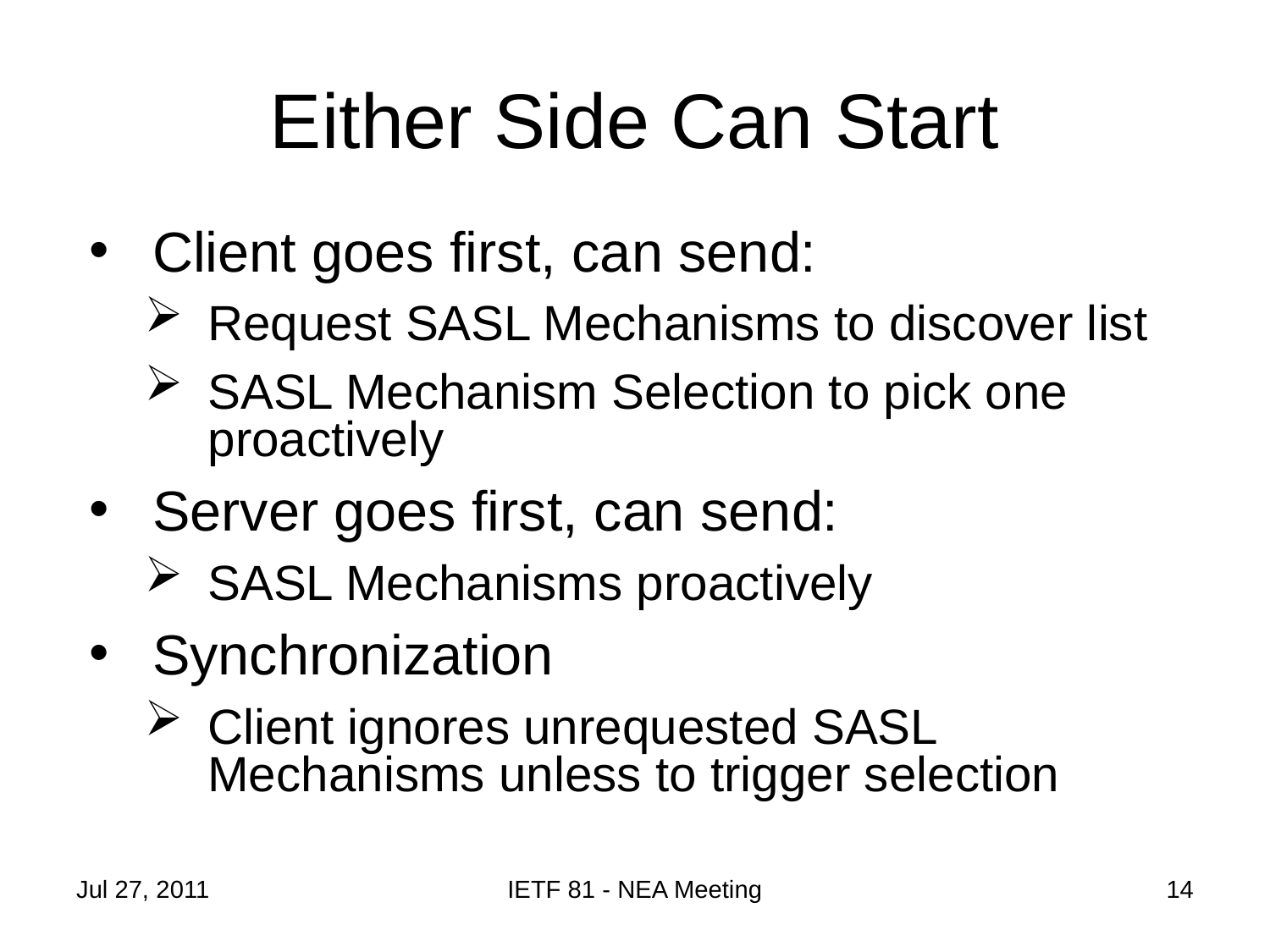

# Either Side Can Start
Client goes first, can send:
Request SASL Mechanisms to discover list
SASL Mechanism Selection to pick one proactively
Server goes first, can send:
SASL Mechanisms proactively
Synchronization
Client ignores unrequested SASL Mechanisms unless to trigger selection
Jul 27, 2011
IETF 81 - NEA Meeting
14